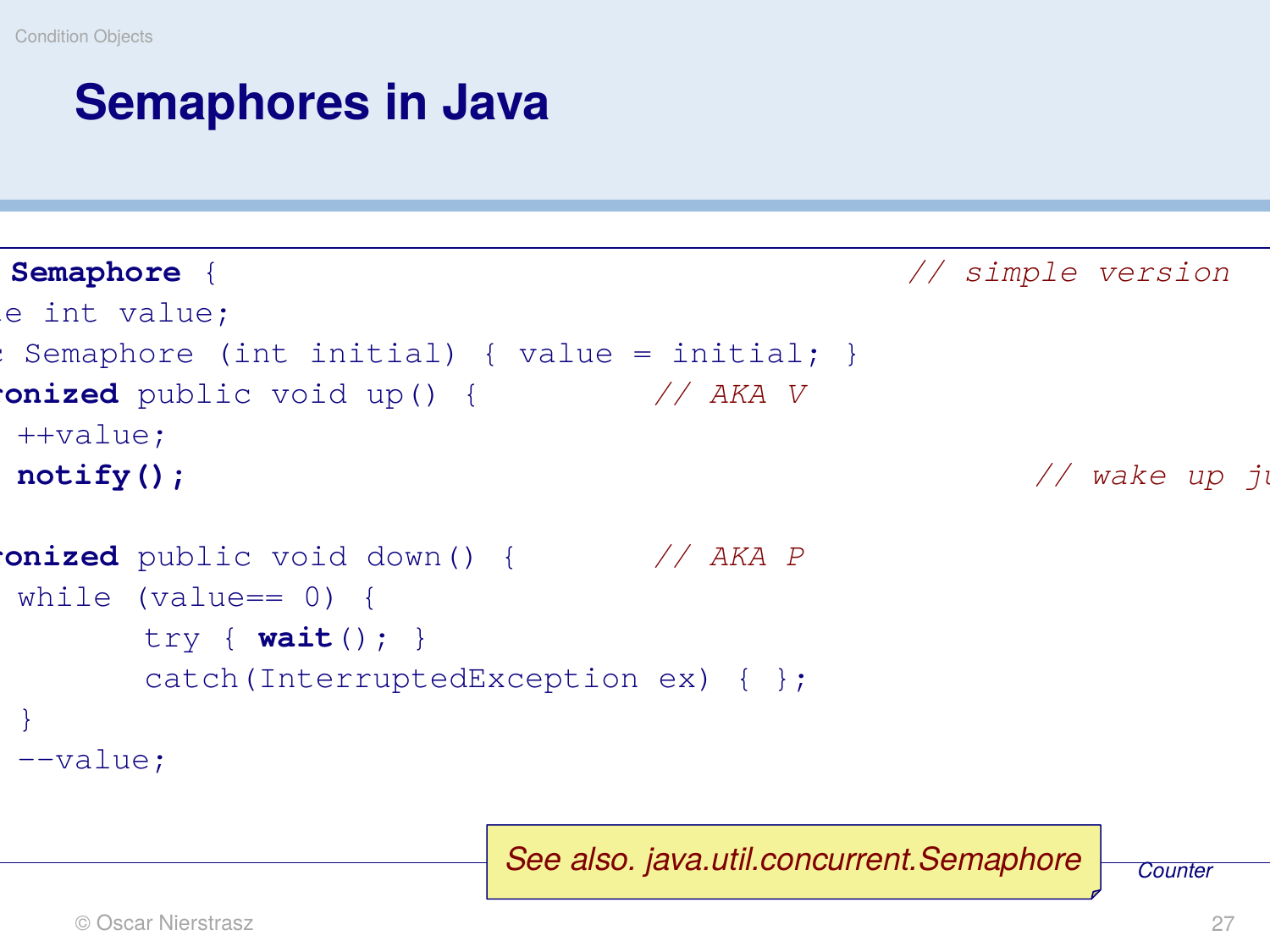

Condition Objects
# Semaphores in Java
public class Semaphore {						// simple version
	private int value;
	public Semaphore (int initial) { value = initial; }
	synchronized public void up() {		// AKA V
		++value;
		notify();							// wake up just one thread!
	}
	synchronized public void down() {		// AKA P
		while (value== 0) {
			try { wait(); }
			catch(InterruptedException ex) { };
		}
		--value;
	}
}
See also. java.util.concurrent.Semaphore
Counter
© Oscar Nierstrasz
27